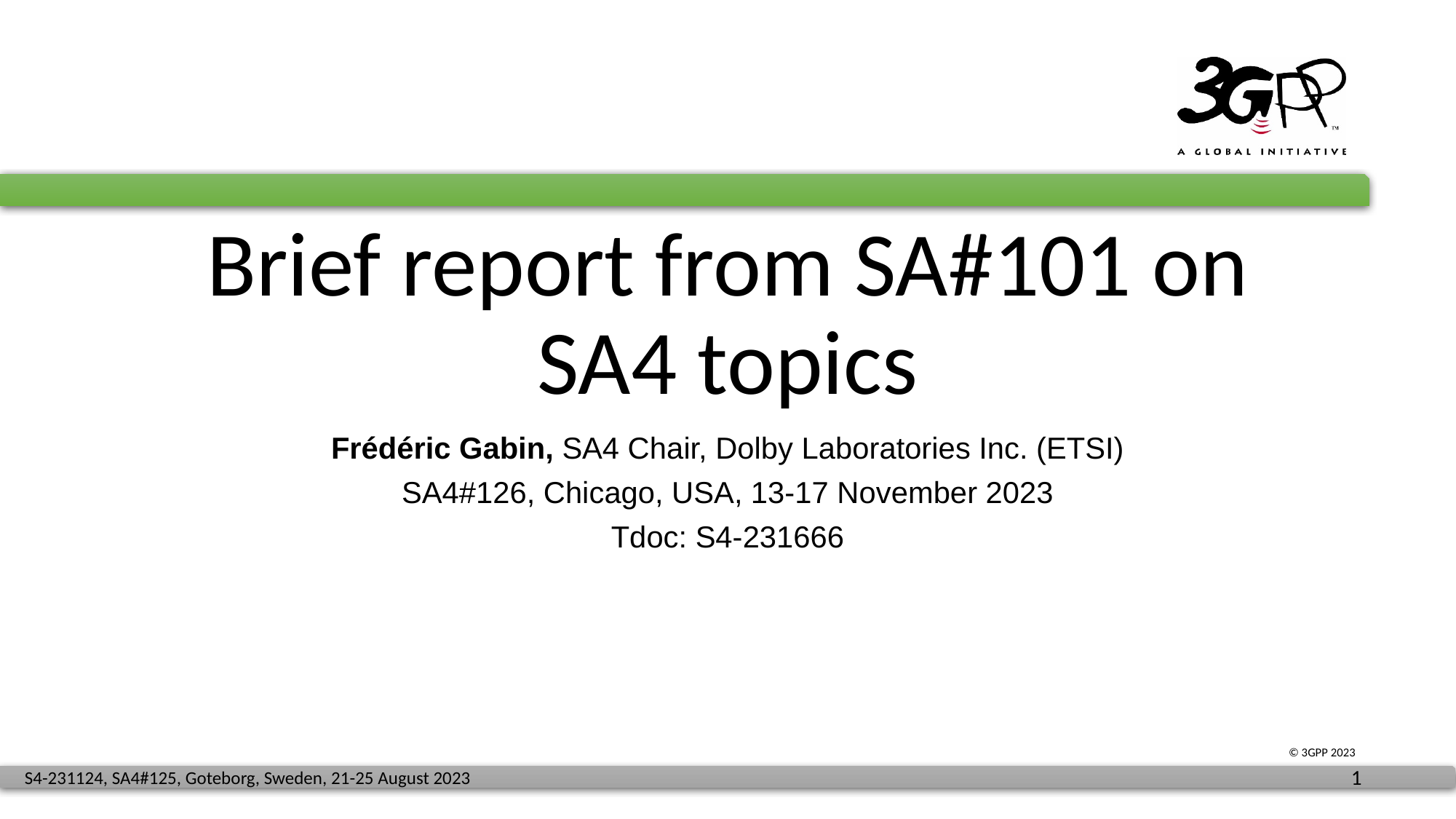

# Brief report from SA#101 on SA4 topics
Frédéric Gabin, SA4 Chair, Dolby Laboratories Inc. (ETSI)
SA4#126, Chicago, USA, 13-17 November 2023
Tdoc: S4-231666